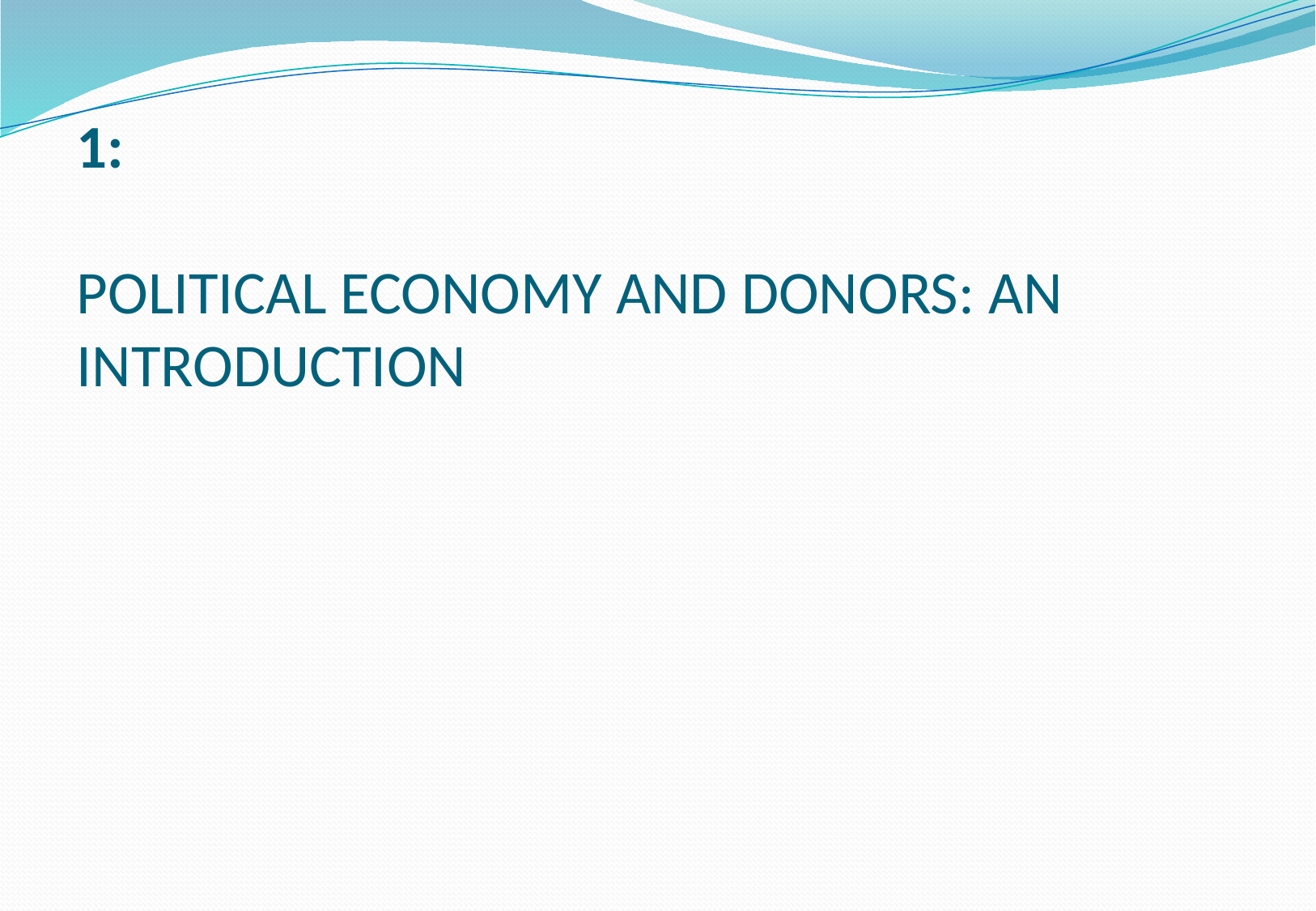

# 1: POLITICAL ECONOMY AND DONORS: AN INTRODUCTION